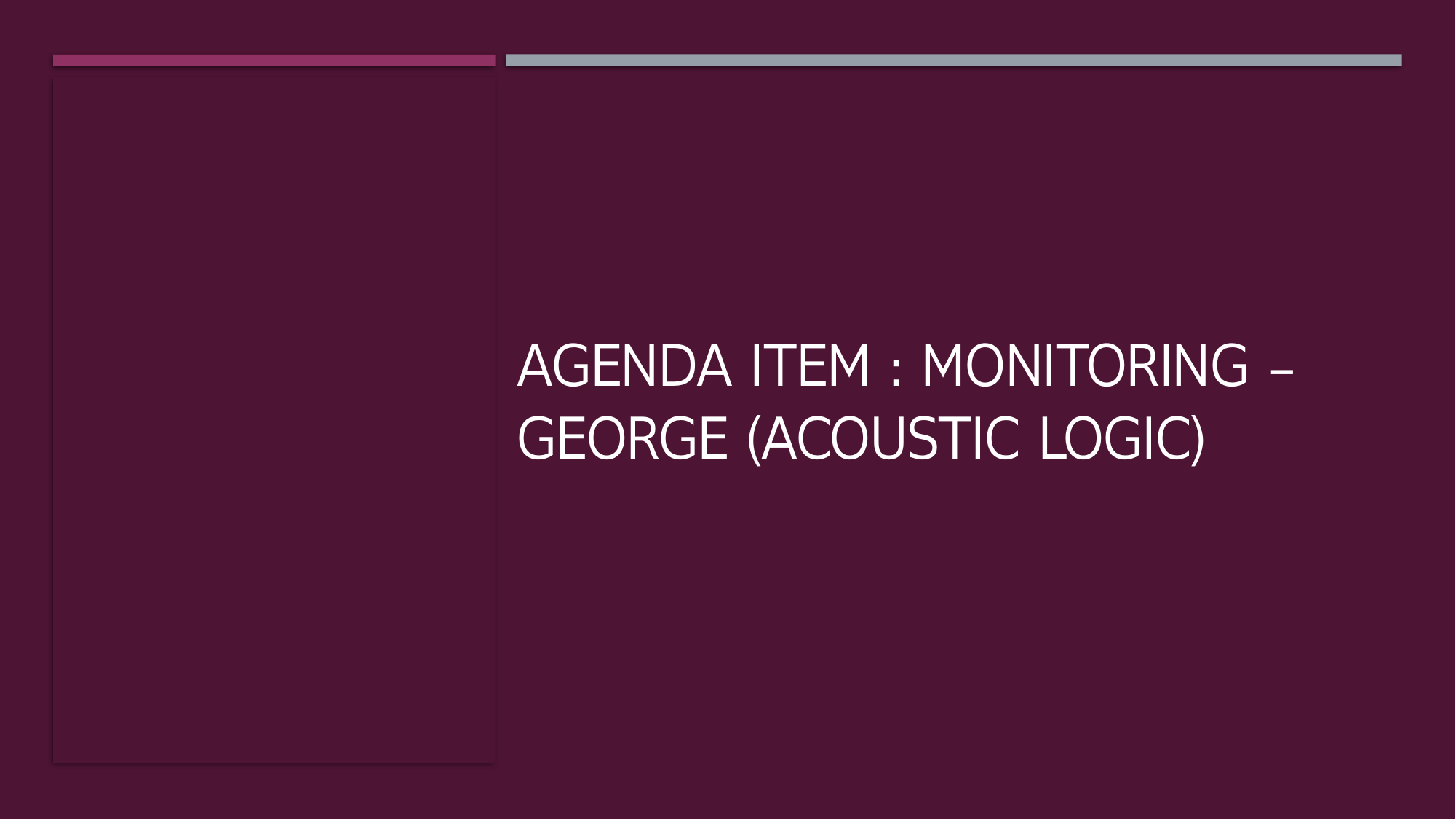

# Agenda Item : Monitoring – George (Acoustic logic)